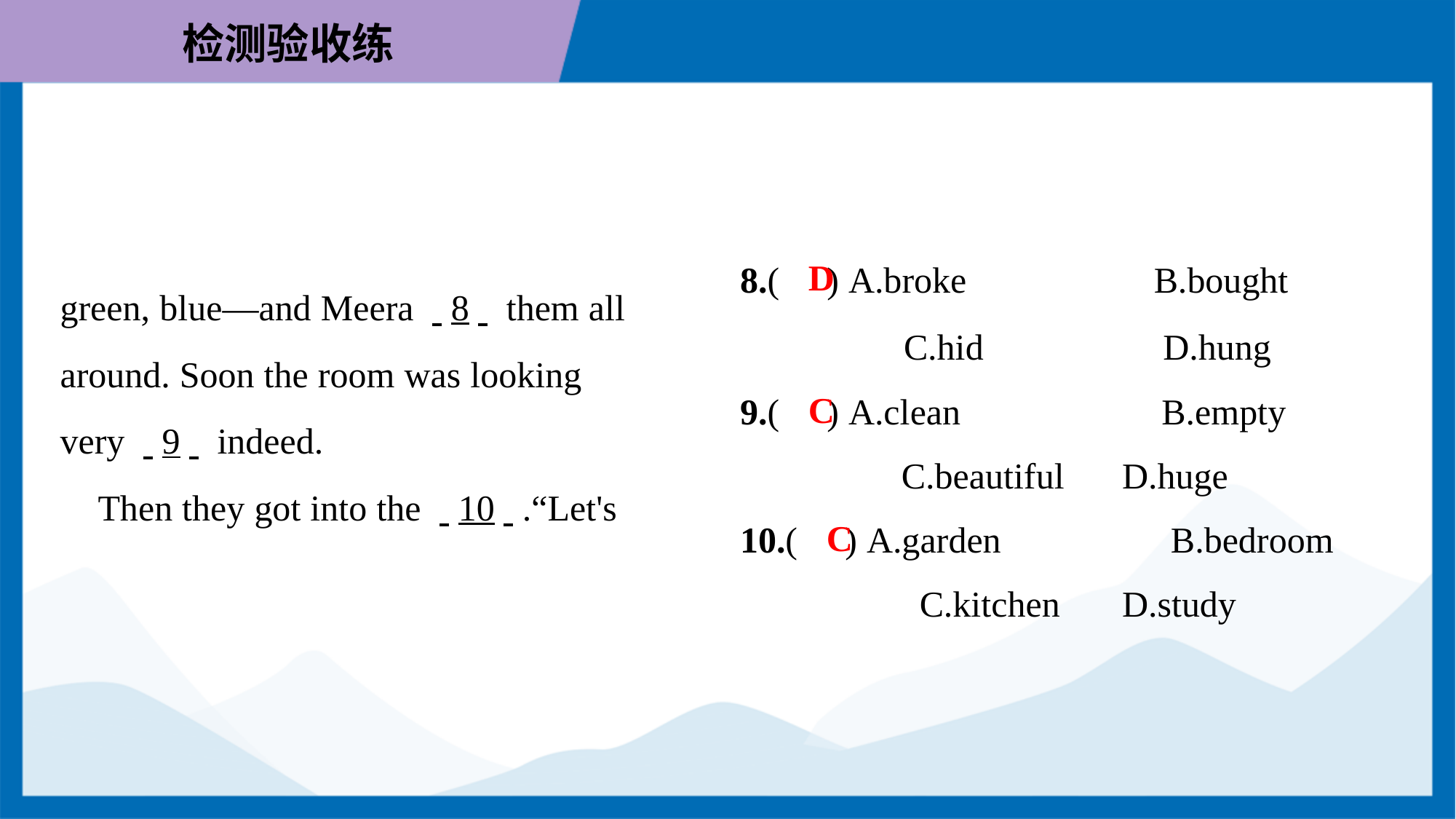

8.(     ) A.broke	            B.bought
                  C.hid	             D.hung
D
green, blue—and Meera . .8. . them all
around. Soon the room was looking
very . .9. . indeed.
    Then they got into the . .10. ..“Let's

9.(     ) A.clean	B.empty
C.beautiful	D.huge
C
10.(     ) A.garden	B.bedroom
C.kitchen	D.study
C